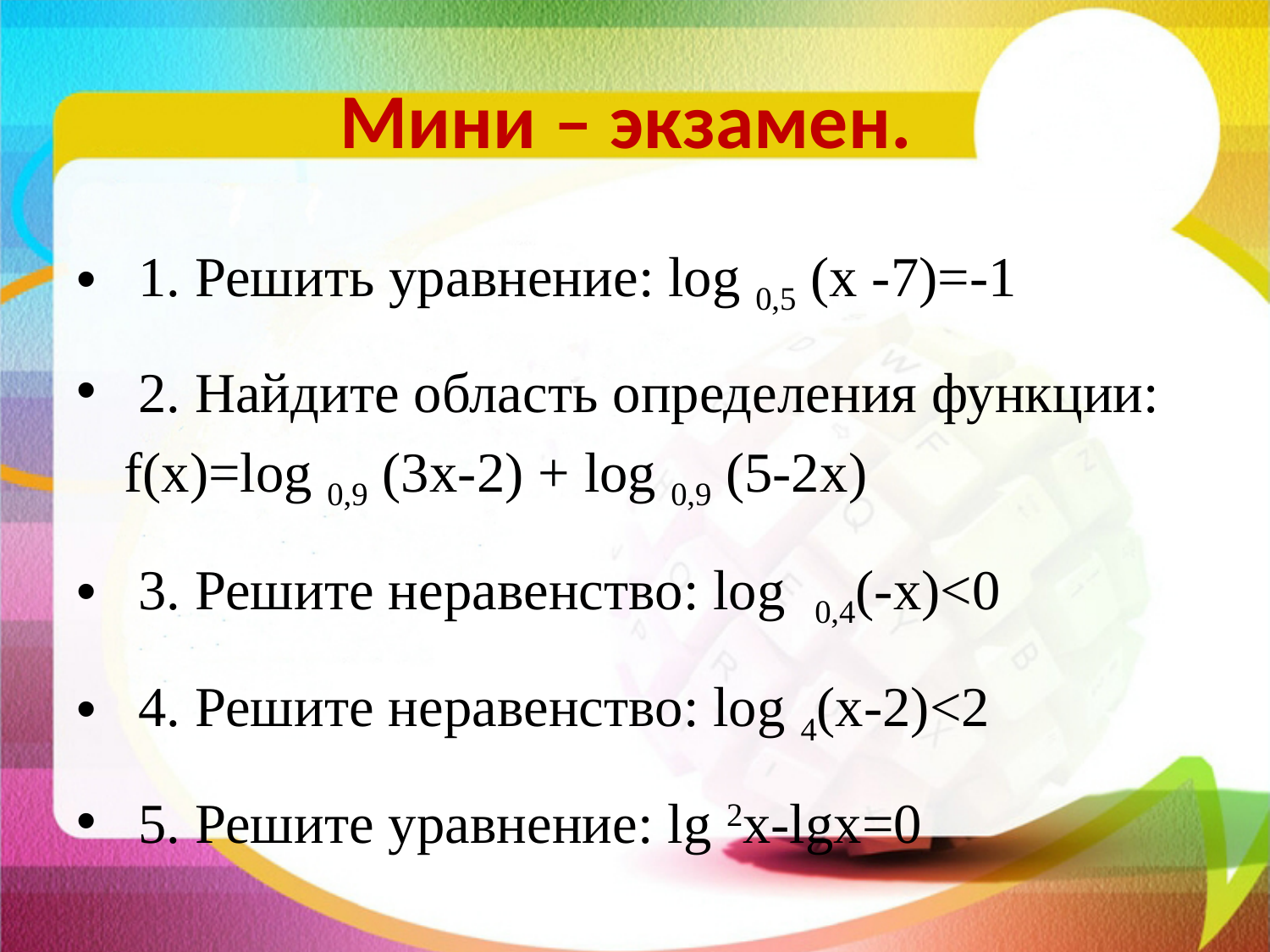

# Мини – экзамен.
 1. Решить уравнение: log 0,5 (x -7)=-1
 2. Найдите область определения функции: f(x)=log 0,9 (3x-2) + log 0,9 (5-2x)
 3. Решите неравенство: log  0,4(-x)<0
 4. Решите неравенство: log 4(x-2)<2
 5. Решите уравнение: lg 2x-lgx=0